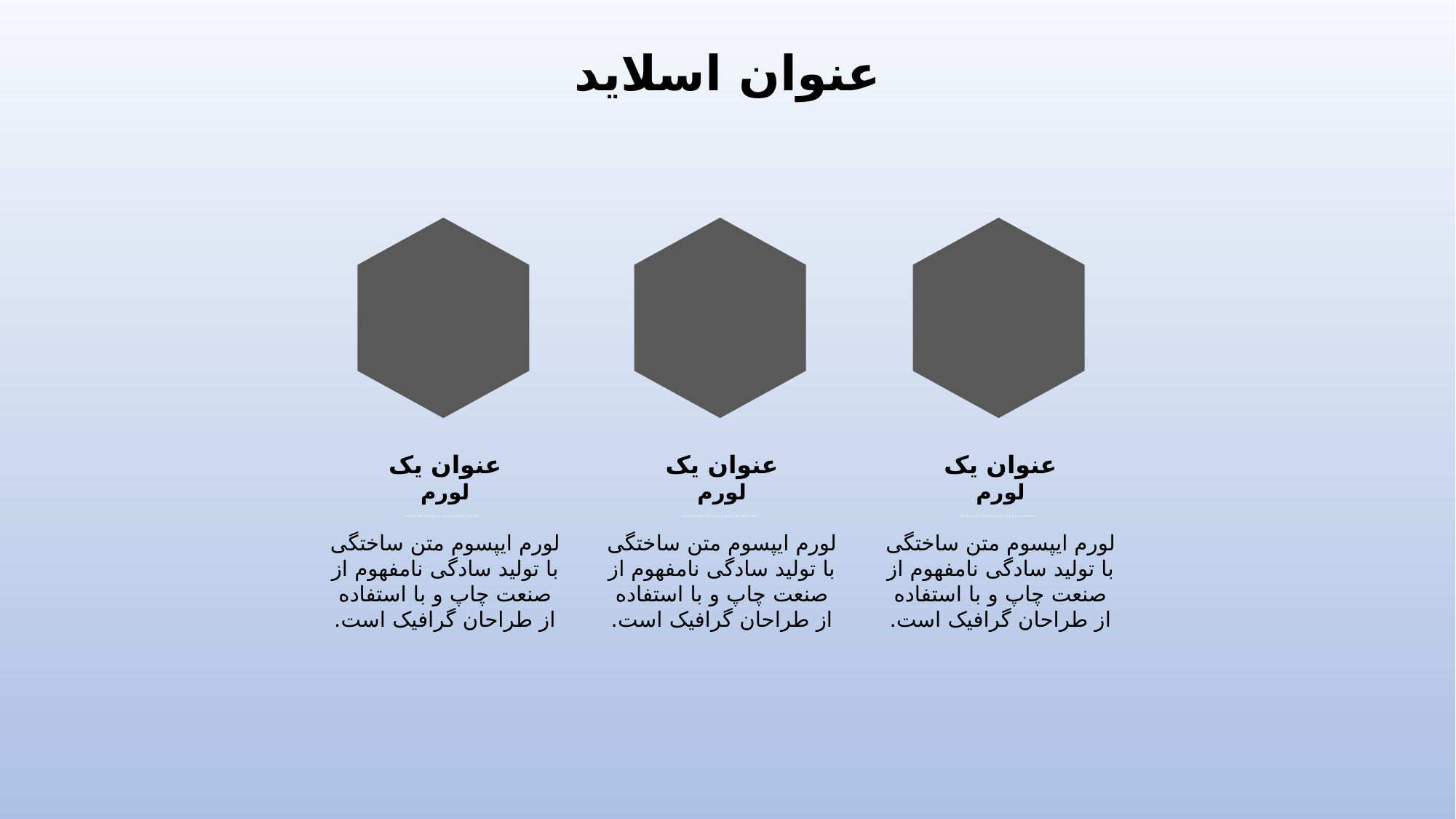

عنوان اسلاید

عنوان یک
لورم

لورم ایپسوم متن ساختگی با تولید سادگی نامفهوم از صنعت چاپ و با استفاده از طراحان گرافیک است.

عنوان یک
لورم

لورم ایپسوم متن ساختگی با تولید سادگی نامفهوم از صنعت چاپ و با استفاده از طراحان گرافیک است.

عنوان یک
لورم

لورم ایپسوم متن ساختگی با تولید سادگی نامفهوم از صنعت چاپ و با استفاده از طراحان گرافیک است.